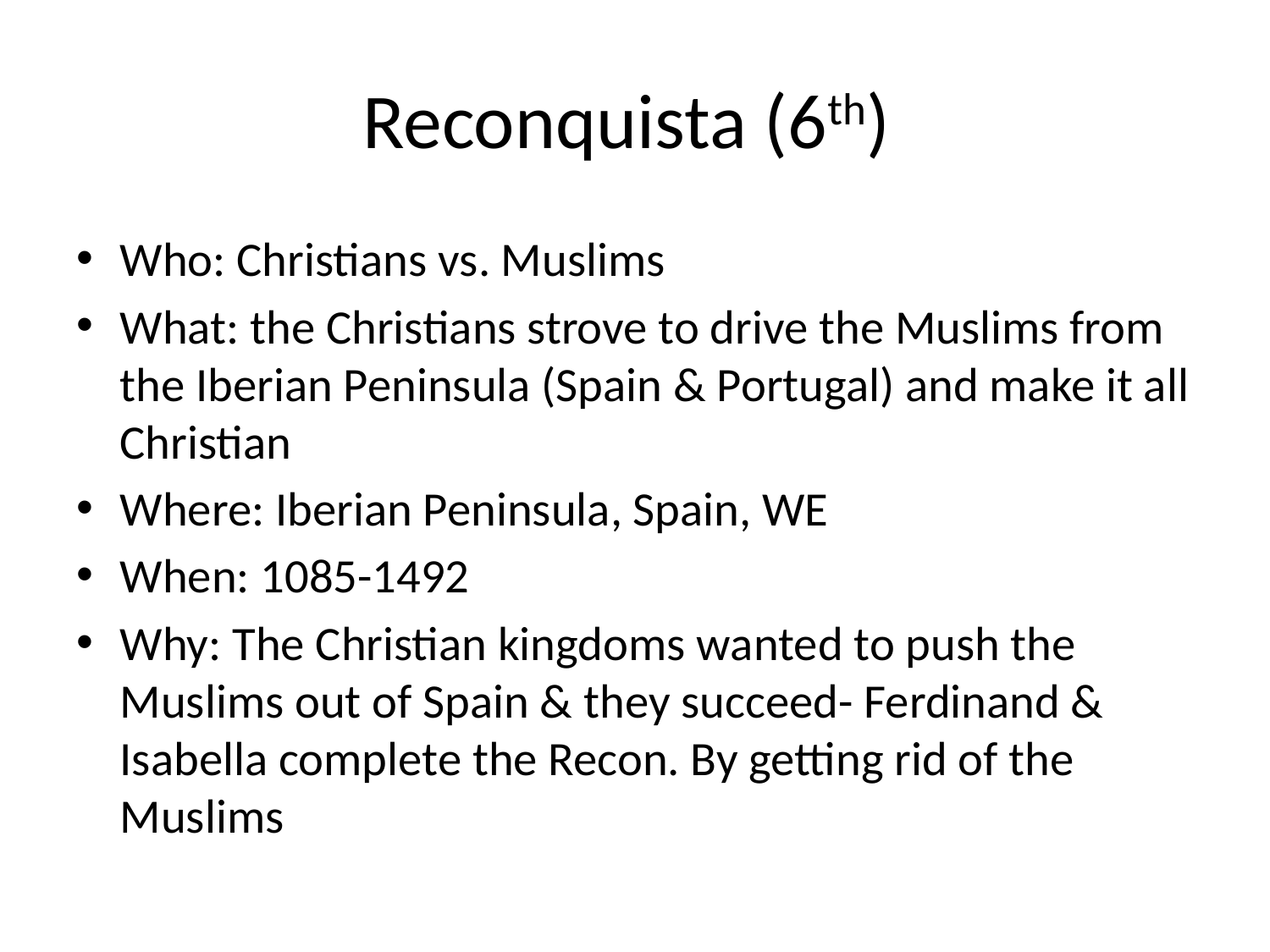

# Reconquista (6th)
Who: Christians vs. Muslims
What: the Christians strove to drive the Muslims from the Iberian Peninsula (Spain & Portugal) and make it all Christian
Where: Iberian Peninsula, Spain, WE
When: 1085-1492
Why: The Christian kingdoms wanted to push the Muslims out of Spain & they succeed- Ferdinand & Isabella complete the Recon. By getting rid of the Muslims